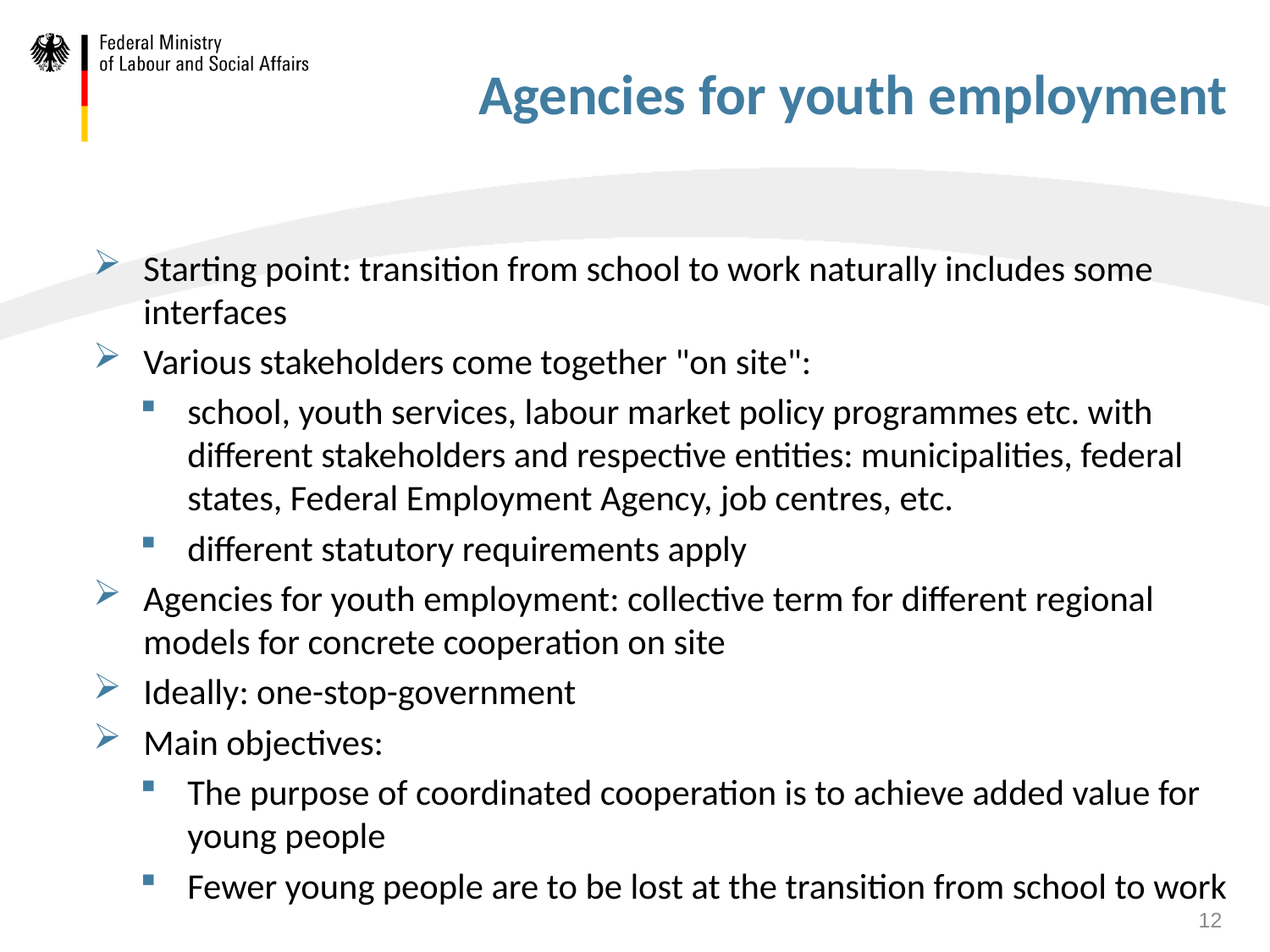

Agencies for youth employment
Starting point: transition from school to work naturally includes some interfaces
Various stakeholders come together "on site":
school, youth services, labour market policy programmes etc. with different stakeholders and respective entities: municipalities, federal states, Federal Employment Agency, job centres, etc.
different statutory requirements apply
Agencies for youth employment: collective term for different regional models for concrete cooperation on site
Ideally: one-stop-government
Main objectives:
The purpose of coordinated cooperation is to achieve added value for young people
Fewer young people are to be lost at the transition from school to work
12